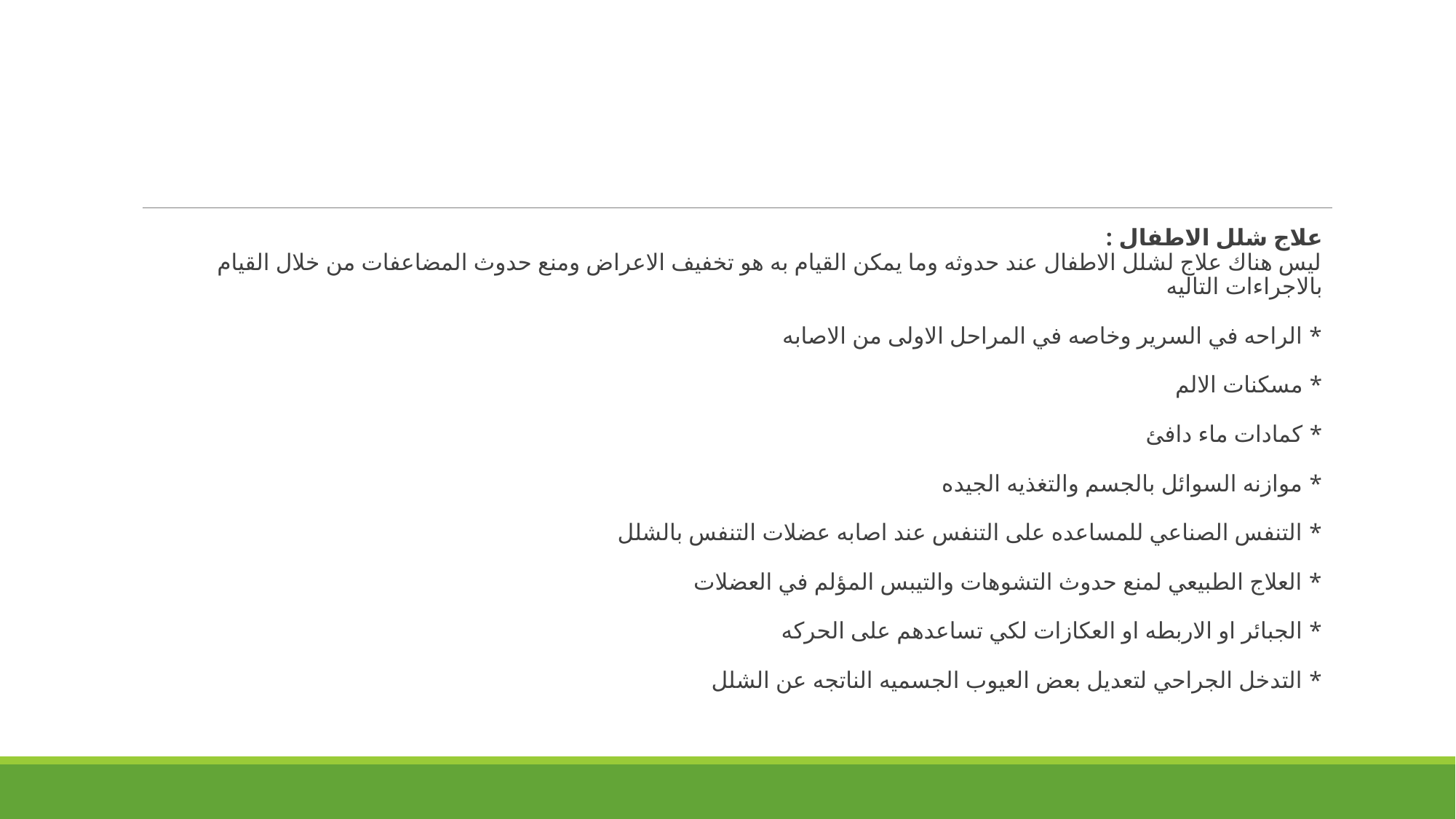

#
علاج شلل الاطفال :
ليس هناك علاج لشلل الاطفال عند حدوثه وما يمكن القيام به هو تخفيف الاعراض ومنع حدوث المضاعفات من خلال القيام بالاجراءات التاليه
* الراحه في السرير وخاصه في المراحل الاولى من الاصابه
* مسكنات الالم
* كمادات ماء دافئ
* موازنه السوائل بالجسم والتغذيه الجيده
* التنفس الصناعي للمساعده على التنفس عند اصابه عضلات التنفس بالشلل
* العلاج الطبيعي لمنع حدوث التشوهات والتيبس المؤلم في العضلات
* الجبائر او الاربطه او العكازات لكي تساعدهم على الحركه
* التدخل الجراحي لتعديل بعض العيوب الجسميه الناتجه عن الشلل